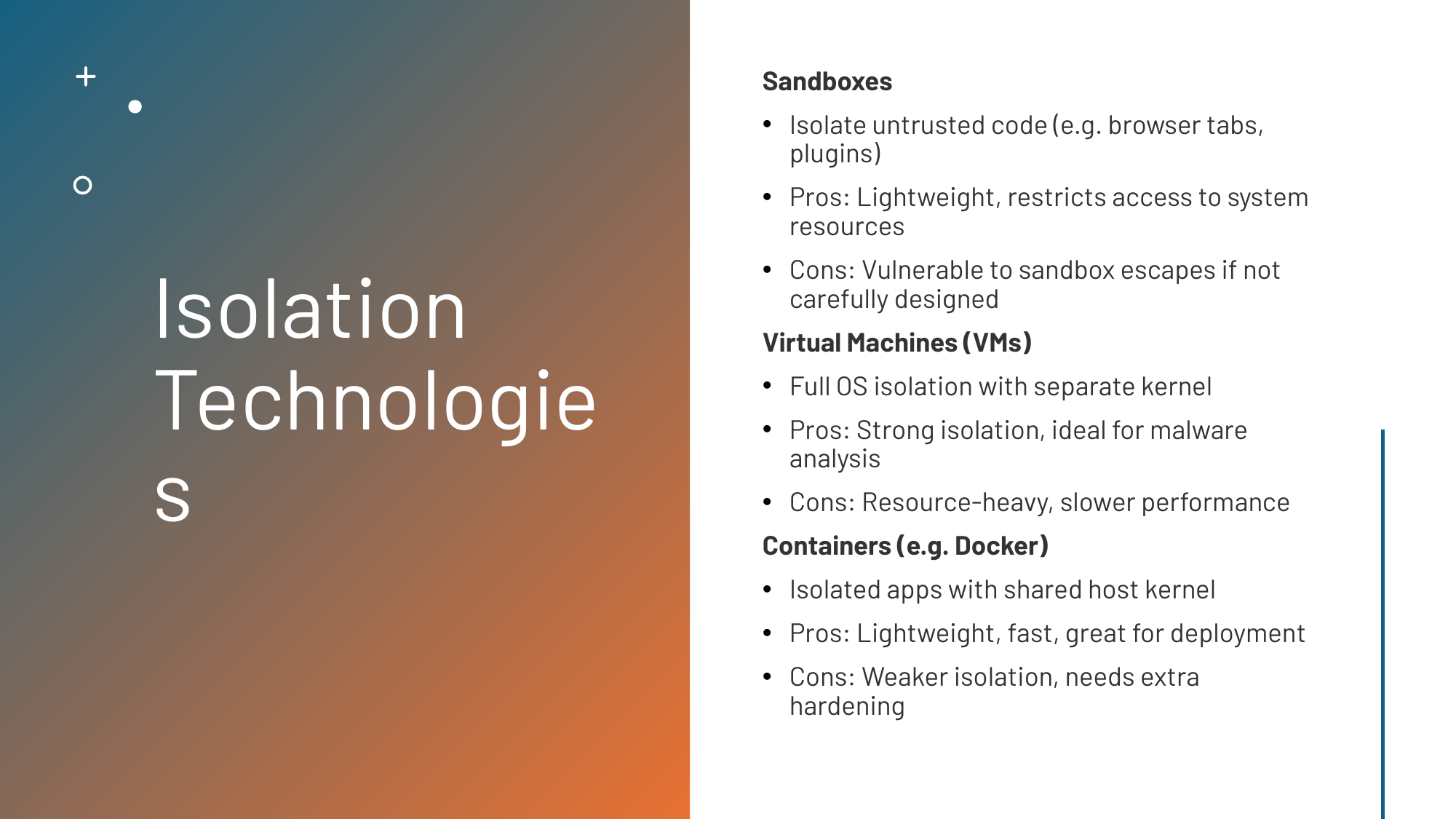

# Isolation Technologies
Sandboxes
Isolate untrusted code (e.g. browser tabs, plugins)
Pros: Lightweight, restricts access to system resources
Cons: Vulnerable to sandbox escapes if not carefully designed
Virtual Machines (VMs)
Full OS isolation with separate kernel
Pros: Strong isolation, ideal for malware analysis
Cons: Resource-heavy, slower performance
Containers (e.g. Docker)
Isolated apps with shared host kernel
Pros: Lightweight, fast, great for deployment
Cons: Weaker isolation, needs extra hardening